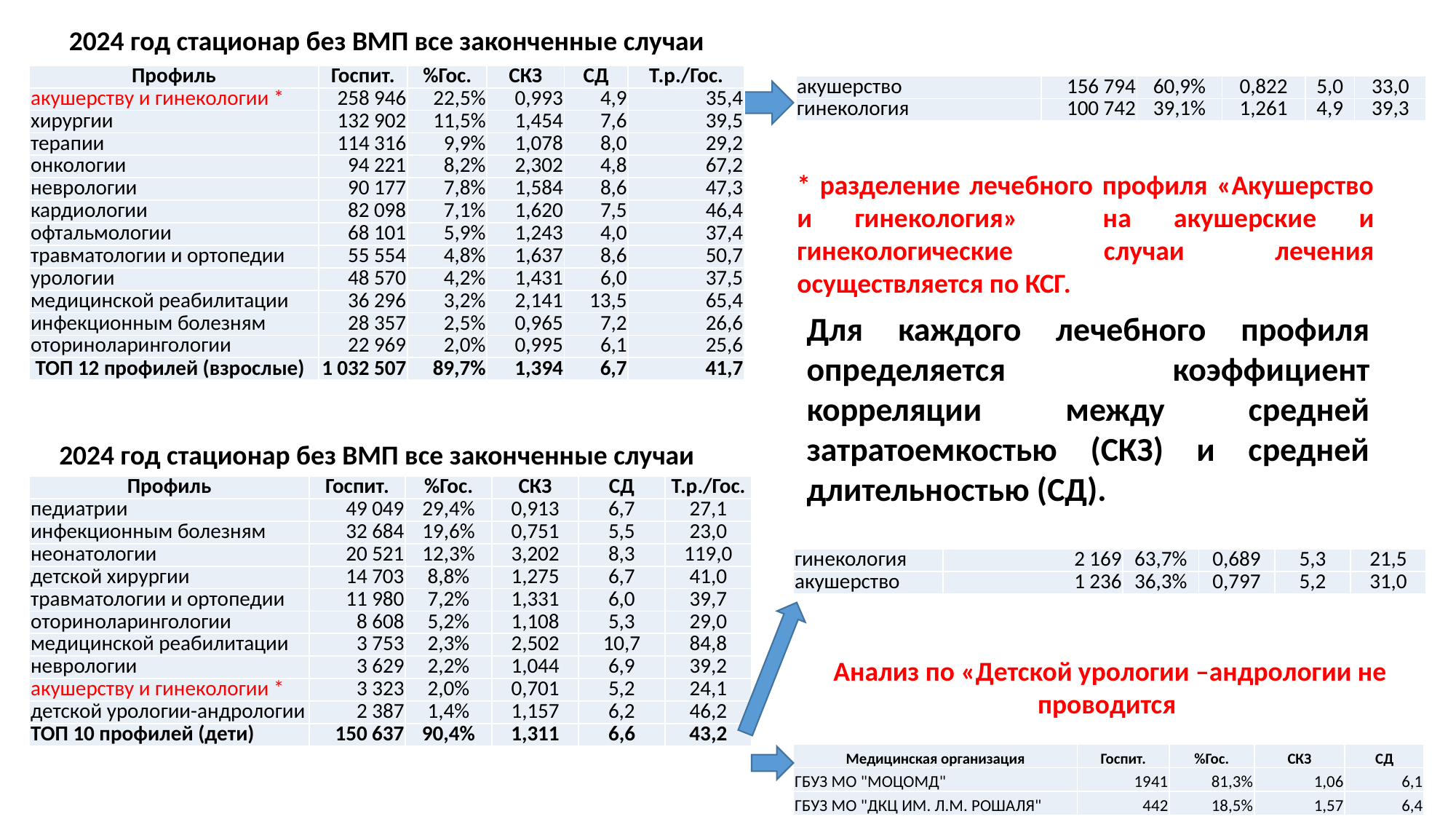

2024 год стационар без ВМП все законченные случаи
| Профиль | Госпит. | %Гос. | СКЗ | СД | Т.р./Гос. |
| --- | --- | --- | --- | --- | --- |
| акушерству и гинекологии \* | 258 946 | 22,5% | 0,993 | 4,9 | 35,4 |
| хирургии | 132 902 | 11,5% | 1,454 | 7,6 | 39,5 |
| терапии | 114 316 | 9,9% | 1,078 | 8,0 | 29,2 |
| онкологии | 94 221 | 8,2% | 2,302 | 4,8 | 67,2 |
| неврологии | 90 177 | 7,8% | 1,584 | 8,6 | 47,3 |
| кардиологии | 82 098 | 7,1% | 1,620 | 7,5 | 46,4 |
| офтальмологии | 68 101 | 5,9% | 1,243 | 4,0 | 37,4 |
| травматологии и ортопедии | 55 554 | 4,8% | 1,637 | 8,6 | 50,7 |
| урологии | 48 570 | 4,2% | 1,431 | 6,0 | 37,5 |
| медицинской реабилитации | 36 296 | 3,2% | 2,141 | 13,5 | 65,4 |
| инфекционным болезням | 28 357 | 2,5% | 0,965 | 7,2 | 26,6 |
| оториноларингологии | 22 969 | 2,0% | 0,995 | 6,1 | 25,6 |
| ТОП 12 профилей (взрослые) | 1 032 507 | 89,7% | 1,394 | 6,7 | 41,7 |
| акушерство | 156 794 | 60,9% | 0,822 | 5,0 | 33,0 |
| --- | --- | --- | --- | --- | --- |
| гинекология | 100 742 | 39,1% | 1,261 | 4,9 | 39,3 |

* разделение лечебного профиля «Акушерство и гинекология»  на акушерские и гинекологические случаи лечения осуществляется по КСГ.
Для каждого лечебного профиля определяется коэффициент корреляции между средней затратоемкостью (СКЗ) и средней длительностью (СД).
2024 год стационар без ВМП все законченные случаи
| Профиль | Госпит. | %Гос. | СКЗ | СД | Т.р./Гос. |
| --- | --- | --- | --- | --- | --- |
| педиатрии | 49 049 | 29,4% | 0,913 | 6,7 | 27,1 |
| инфекционным болезням | 32 684 | 19,6% | 0,751 | 5,5 | 23,0 |
| неонатологии | 20 521 | 12,3% | 3,202 | 8,3 | 119,0 |
| детской хирургии | 14 703 | 8,8% | 1,275 | 6,7 | 41,0 |
| травматологии и ортопедии | 11 980 | 7,2% | 1,331 | 6,0 | 39,7 |
| оториноларингологии | 8 608 | 5,2% | 1,108 | 5,3 | 29,0 |
| медицинской реабилитации | 3 753 | 2,3% | 2,502 | 10,7 | 84,8 |
| неврологии | 3 629 | 2,2% | 1,044 | 6,9 | 39,2 |
| акушерству и гинекологии \* | 3 323 | 2,0% | 0,701 | 5,2 | 24,1 |
| детской урологии-андрологии | 2 387 | 1,4% | 1,157 | 6,2 | 46,2 |
| ТОП 10 профилей (дети) | 150 637 | 90,4% | 1,311 | 6,6 | 43,2 |
| гинекология | 2 169 | 63,7% | 0,689 | 5,3 | 21,5 |
| --- | --- | --- | --- | --- | --- |
| акушерство | 1 236 | 36,3% | 0,797 | 5,2 | 31,0 |
Анализ по «Детской урологии –андрологии не проводится

| Медицинская организация | Госпит. | %Гос. | СКЗ | СД |
| --- | --- | --- | --- | --- |
| ГБУЗ МО "МОЦОМД" | 1941 | 81,3% | 1,06 | 6,1 |
| ГБУЗ МО "ДКЦ ИМ. Л.М. РОШАЛЯ" | 442 | 18,5% | 1,57 | 6,4 |